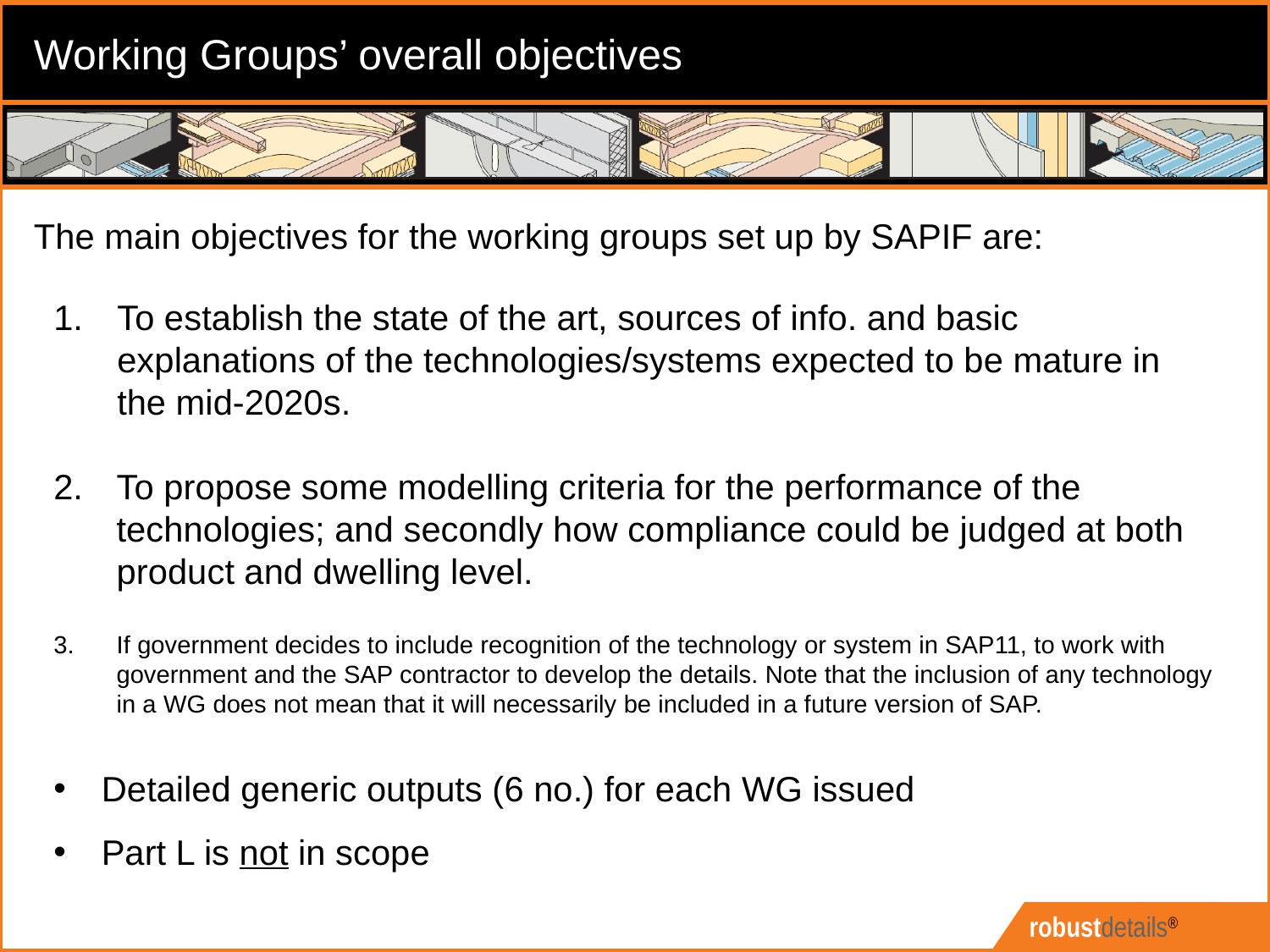

Working Groups’ overall objectives
The main objectives for the working groups set up by SAPIF are:
To establish the state of the art, sources of info. and basic explanations of the technologies/systems expected to be mature in the mid-2020s.

2.	To propose some modelling criteria for the performance of the technologies; and secondly how compliance could be judged at both product and dwelling level.

If government decides to include recognition of the technology or system in SAP11, to work with government and the SAP contractor to develop the details. Note that the inclusion of any technology in a WG does not mean that it will necessarily be included in a future version of SAP.

Detailed generic outputs (6 no.) for each WG issued
Part L is not in scope